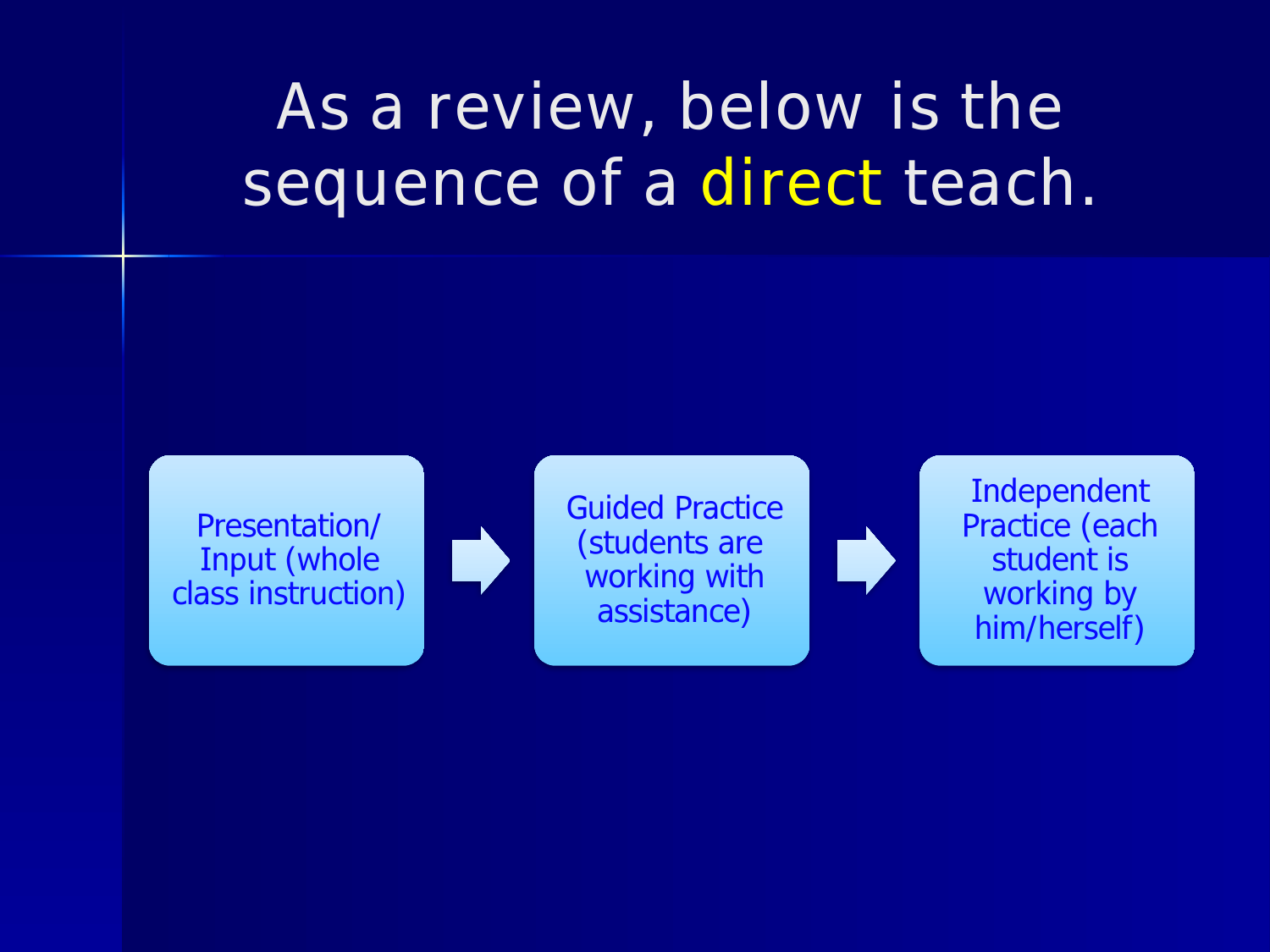

# As a review, below is the sequence of a direct teach.
Presentation/Input (whole class instruction)

Guided Practice (students are  working with assistance)

Independent Practice (each student is working by him/herself)